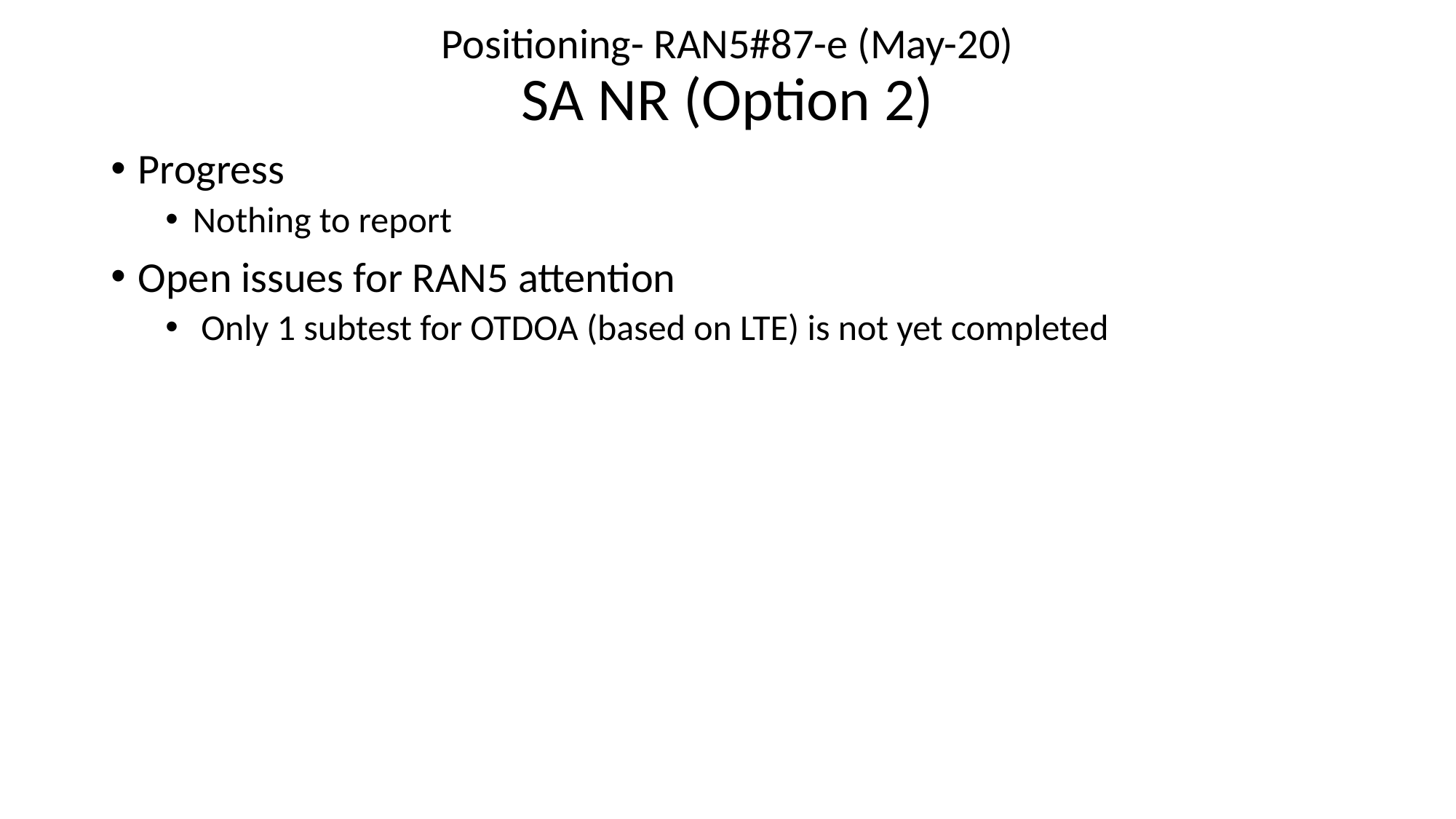

# Positioning- RAN5#87-e (May-20) SA NR (Option 2)
Progress
Nothing to report
Open issues for RAN5 attention
 Only 1 subtest for OTDOA (based on LTE) is not yet completed